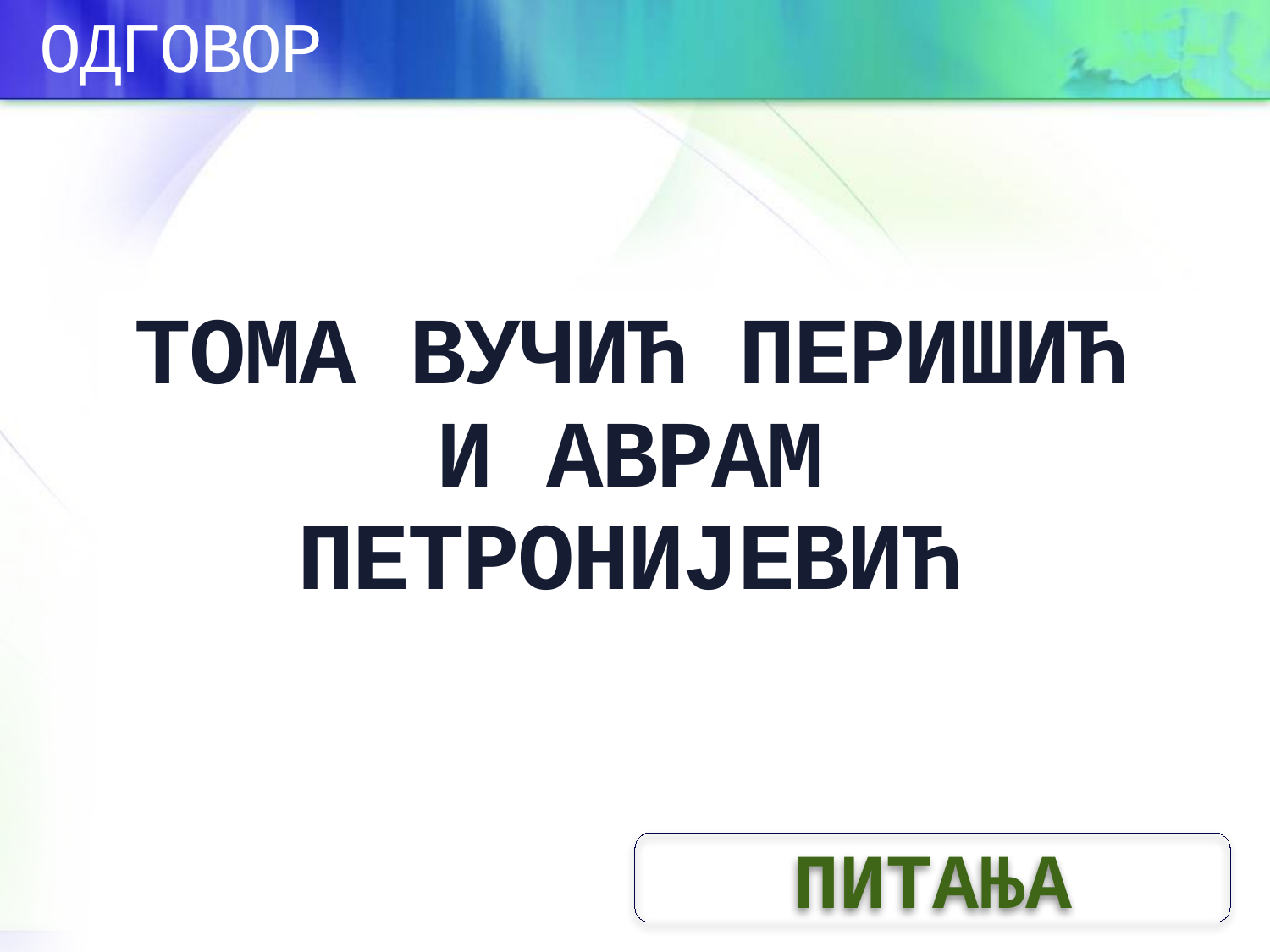

ОДГОВОР
ТОМА ВУЧИЋ ПЕРИШИЋ И АВРАМ ПЕТРОНИЈЕВИЋ
ПИТАЊА